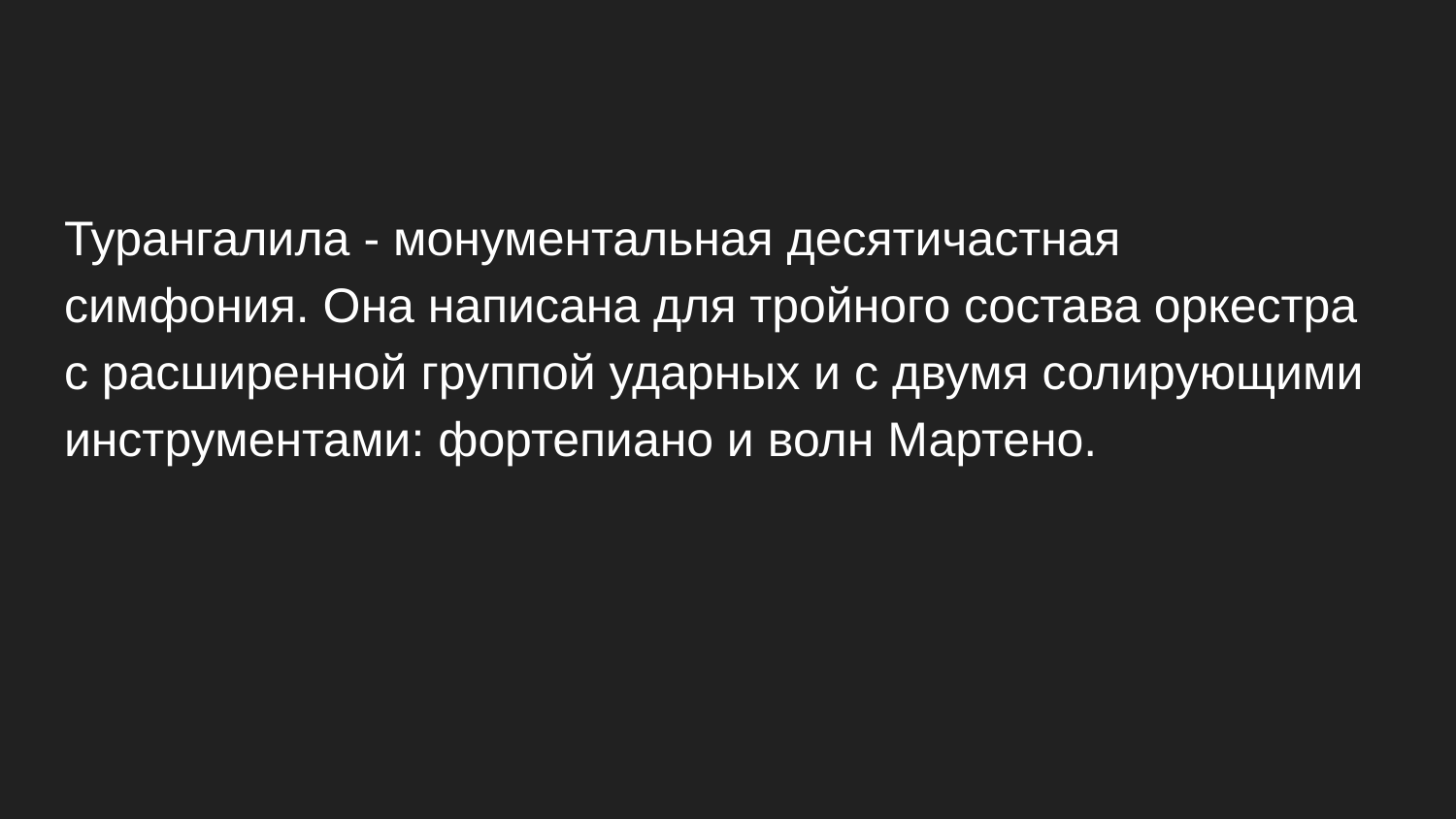

#
Турангалила - монументальная десятичастная симфония. Она написана для тройного состава оркестра с расширенной группой ударных и с двумя солирующими инструментами: фортепиано и волн Мартено.